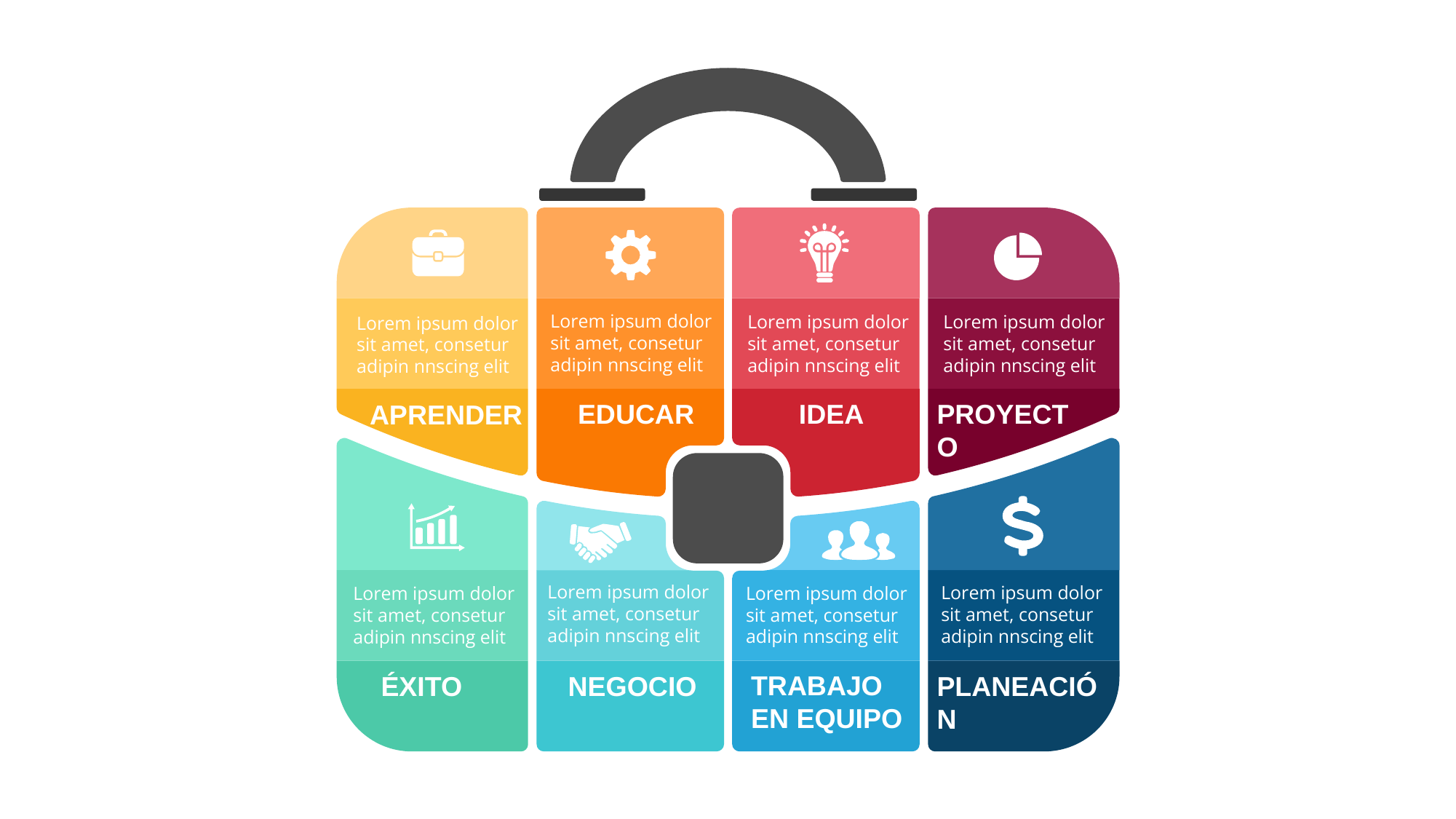

Lorem ipsum dolor sit amet, consetur adipin nnscing elit
Lorem ipsum dolor sit amet, consetur adipin nnscing elit
Lorem ipsum dolor sit amet, consetur adipin nnscing elit
Lorem ipsum dolor sit amet, consetur adipin nnscing elit

PROYECTO
EDUCAR
IDEA
APRENDER

Lorem ipsum dolor sit amet, consetur adipin nnscing elit
Lorem ipsum dolor sit amet, consetur adipin nnscing elit
Lorem ipsum dolor sit amet, consetur adipin nnscing elit
Lorem ipsum dolor sit amet, consetur adipin nnscing elit

TRABAJO EN EQUIPO
ÉXITO
NEGOCIO
PLANEACIÓN